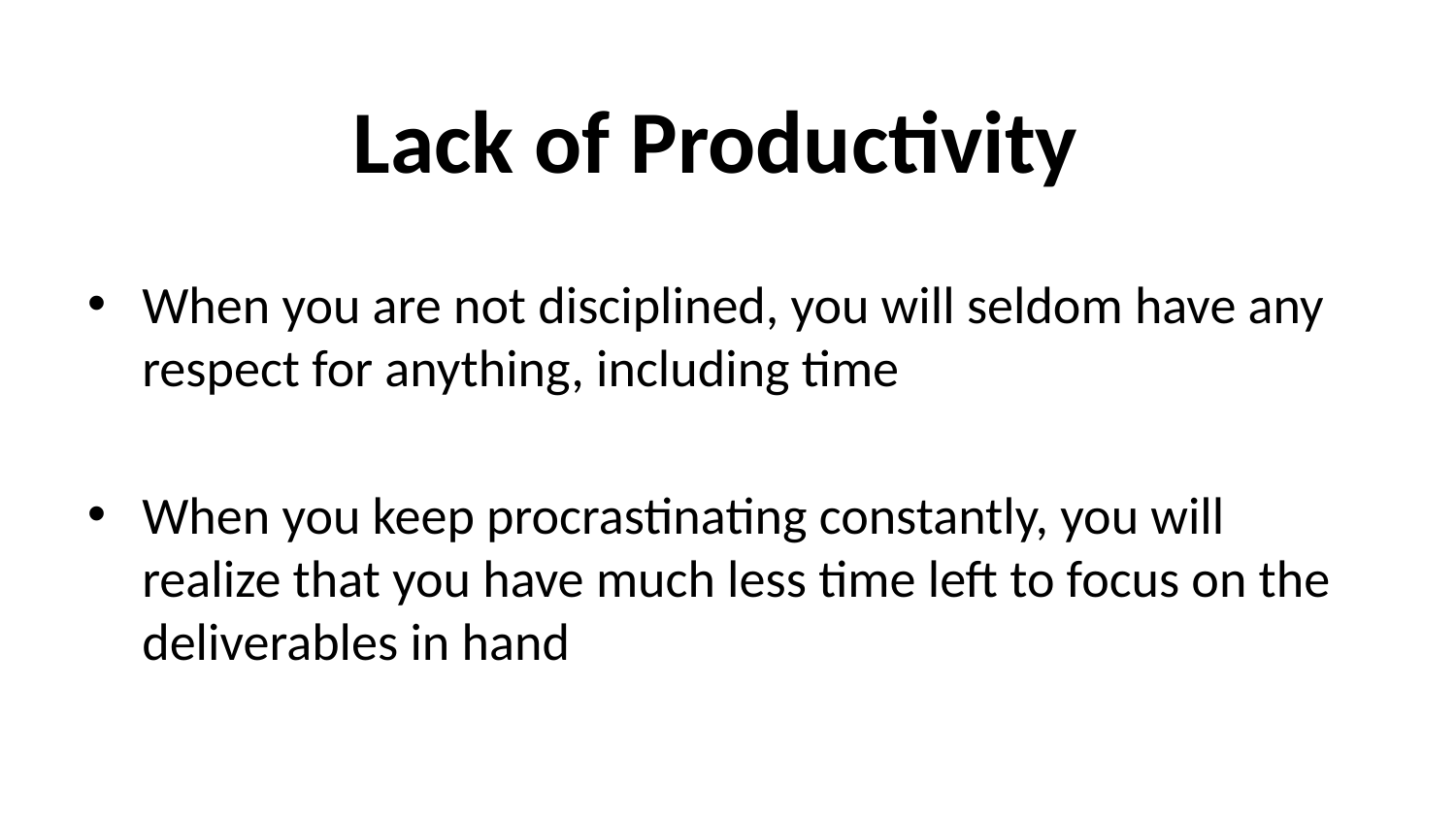

# Lack of Productivity
When you are not disciplined, you will seldom have any respect for anything, including time

When you keep procrastinating constantly, you will realize that you have much less time left to focus on the deliverables in hand